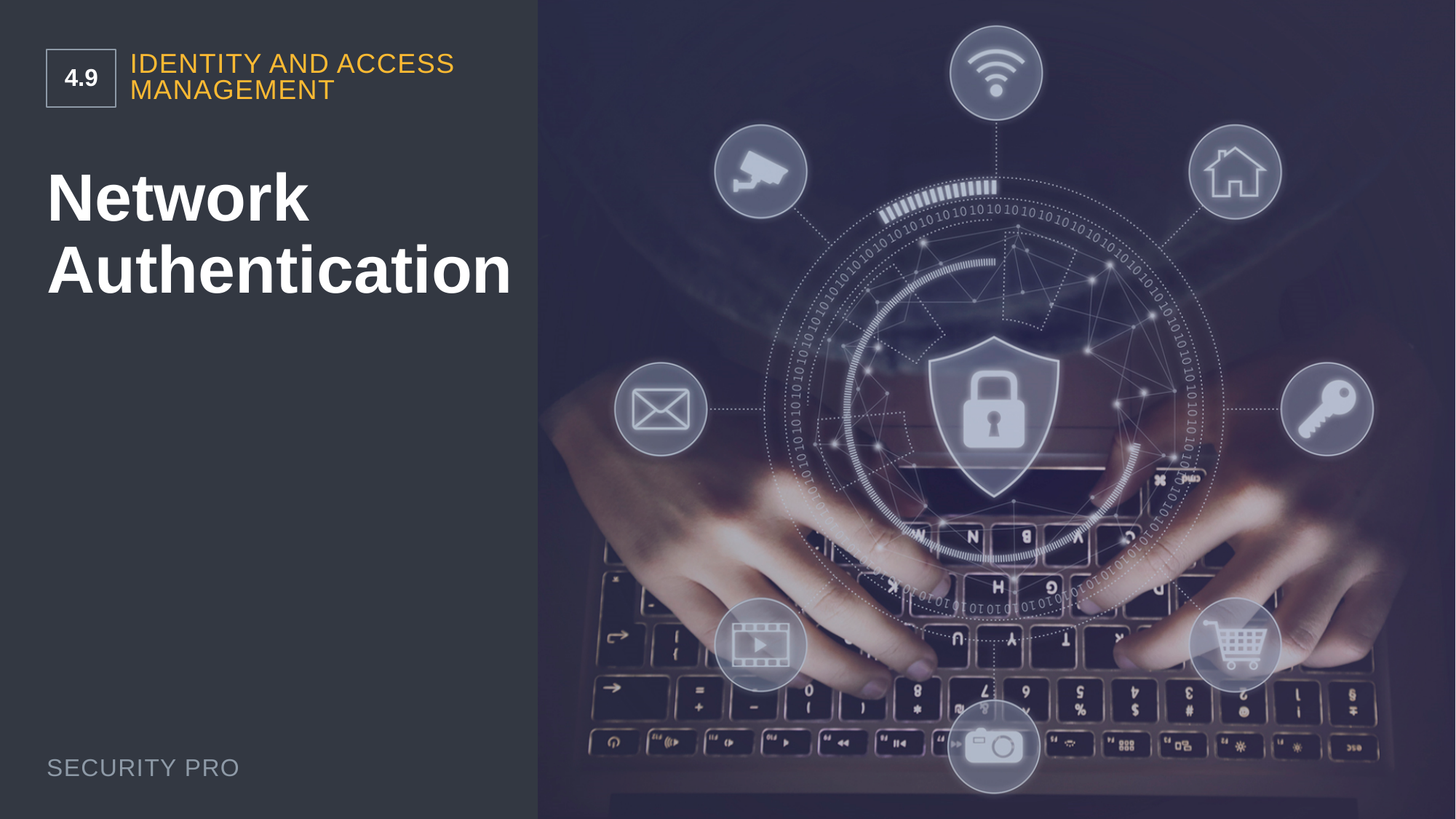

4.9
Identity and Access Management
# Network Authentication
Security Pro